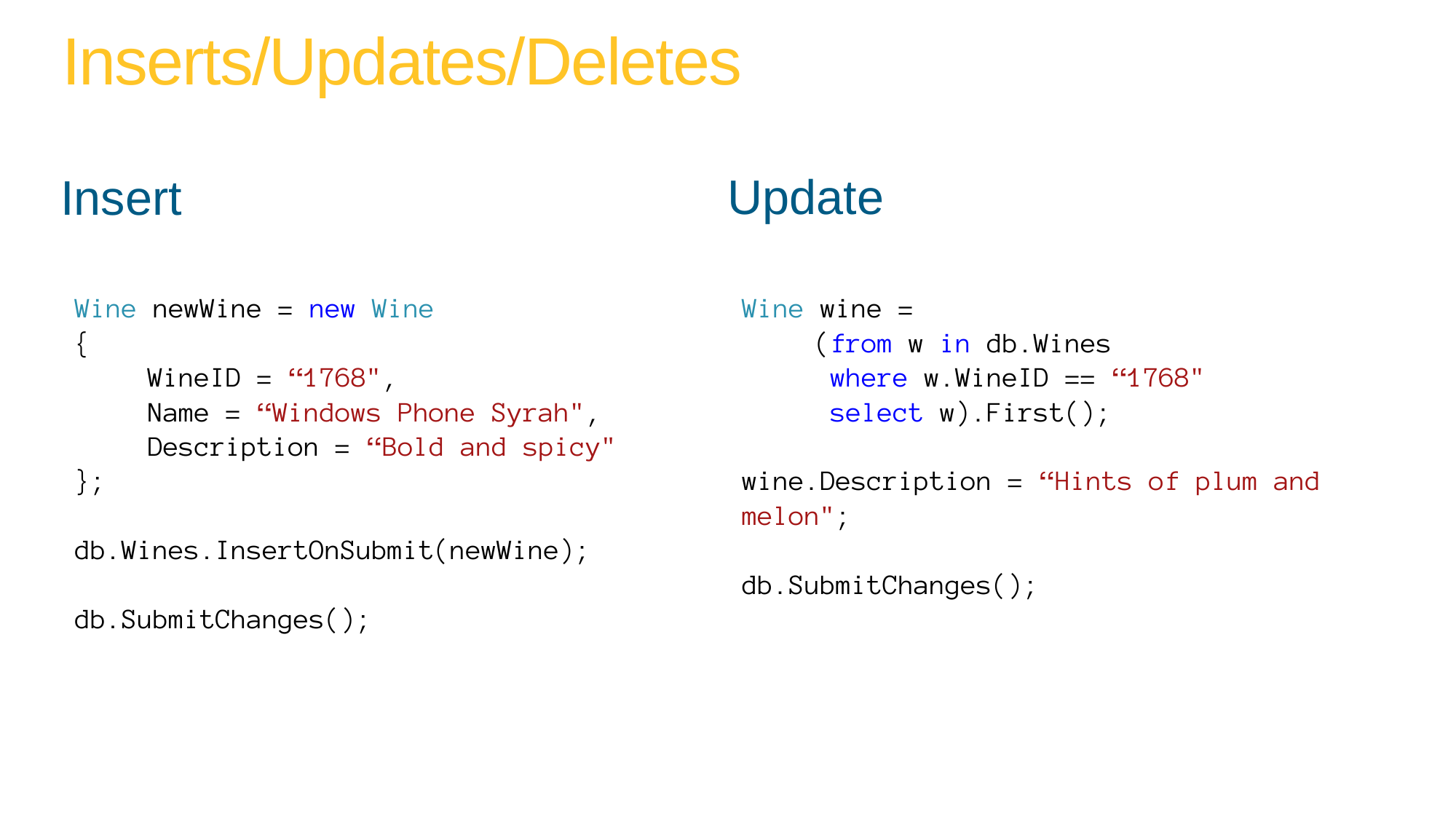

# Inserts/Updates/Deletes
Update
Insert
Wine newWine = new Wine
{
WineID = “1768",
Name = “Windows Phone Syrah",
Description = “Bold and spicy"
};

db.Wines.InsertOnSubmit(newWine);
db.SubmitChanges();
Wine wine =
(from w in db.Wines
 where w.WineID == “1768"
 select w).First();

wine.Description = “Hints of plum and melon";

db.SubmitChanges();